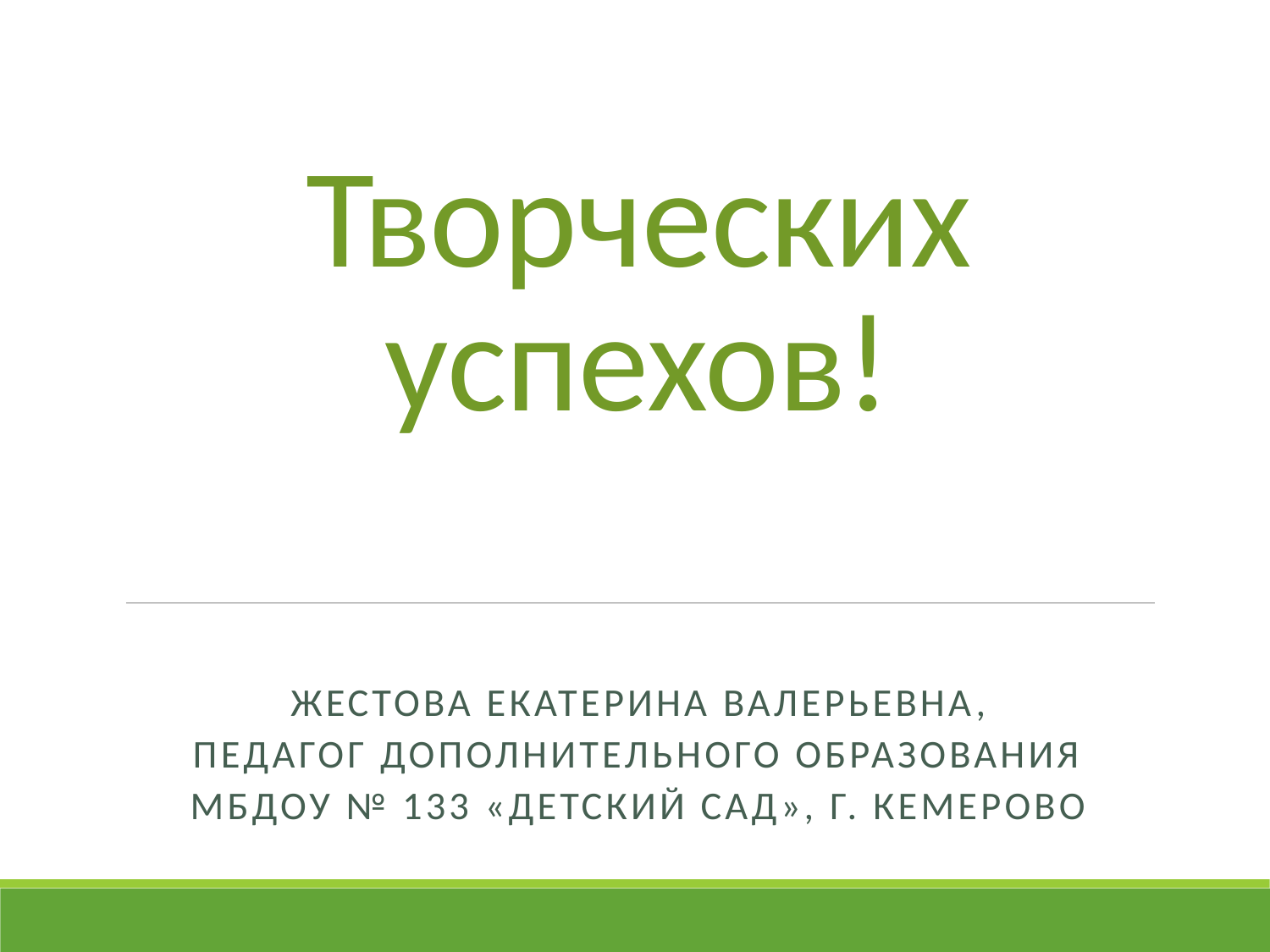

# Творческих успехов!
Жестова Екатерина Валерьевна,
педагог дополнительного образования МБДОУ № 133 «Детский сад», г. Кемерово